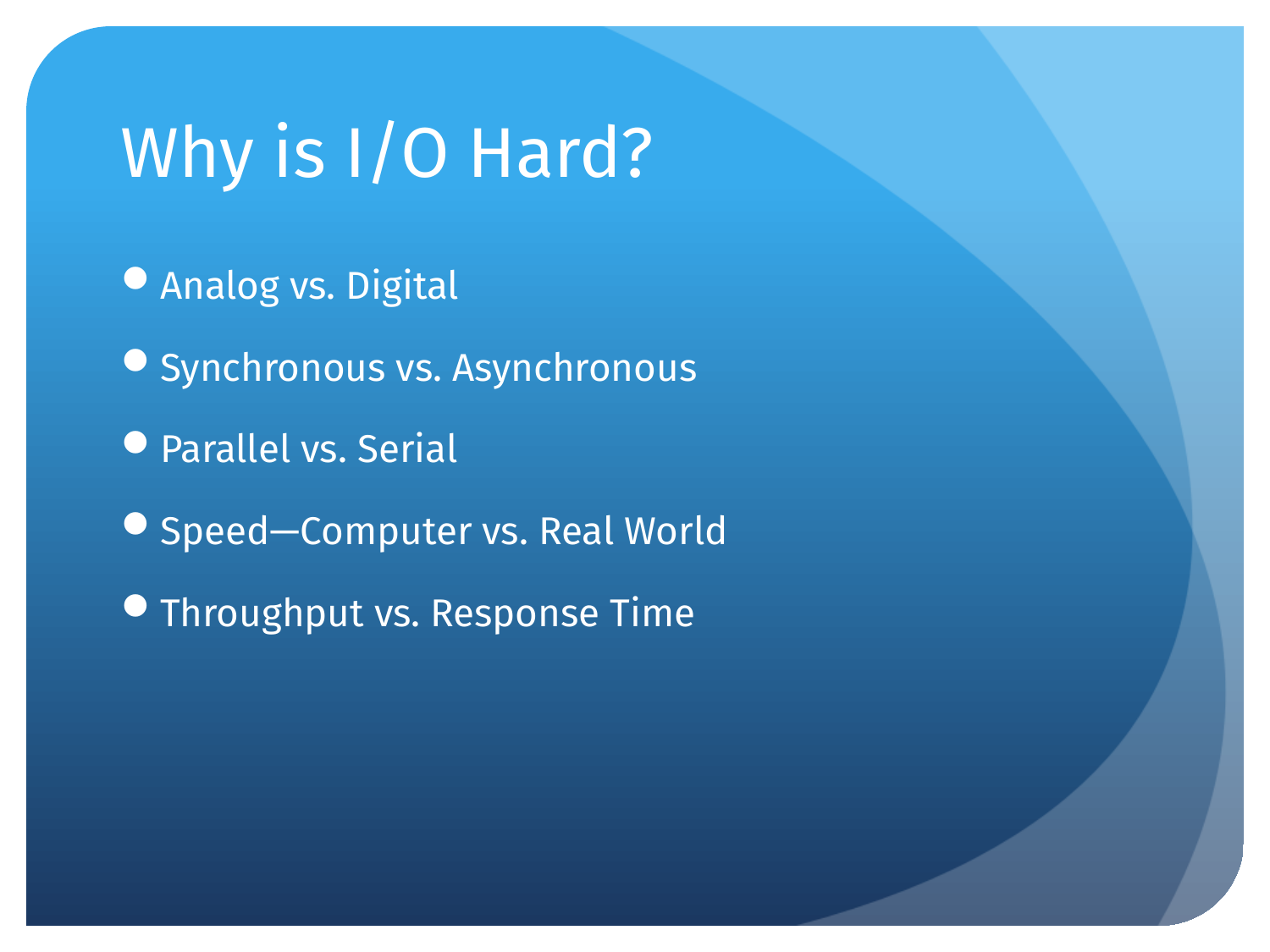

# Why is I/O Hard?
Analog vs. Digital
Synchronous vs. Asynchronous
Parallel vs. Serial
Speed—Computer vs. Real World
Throughput vs. Response Time